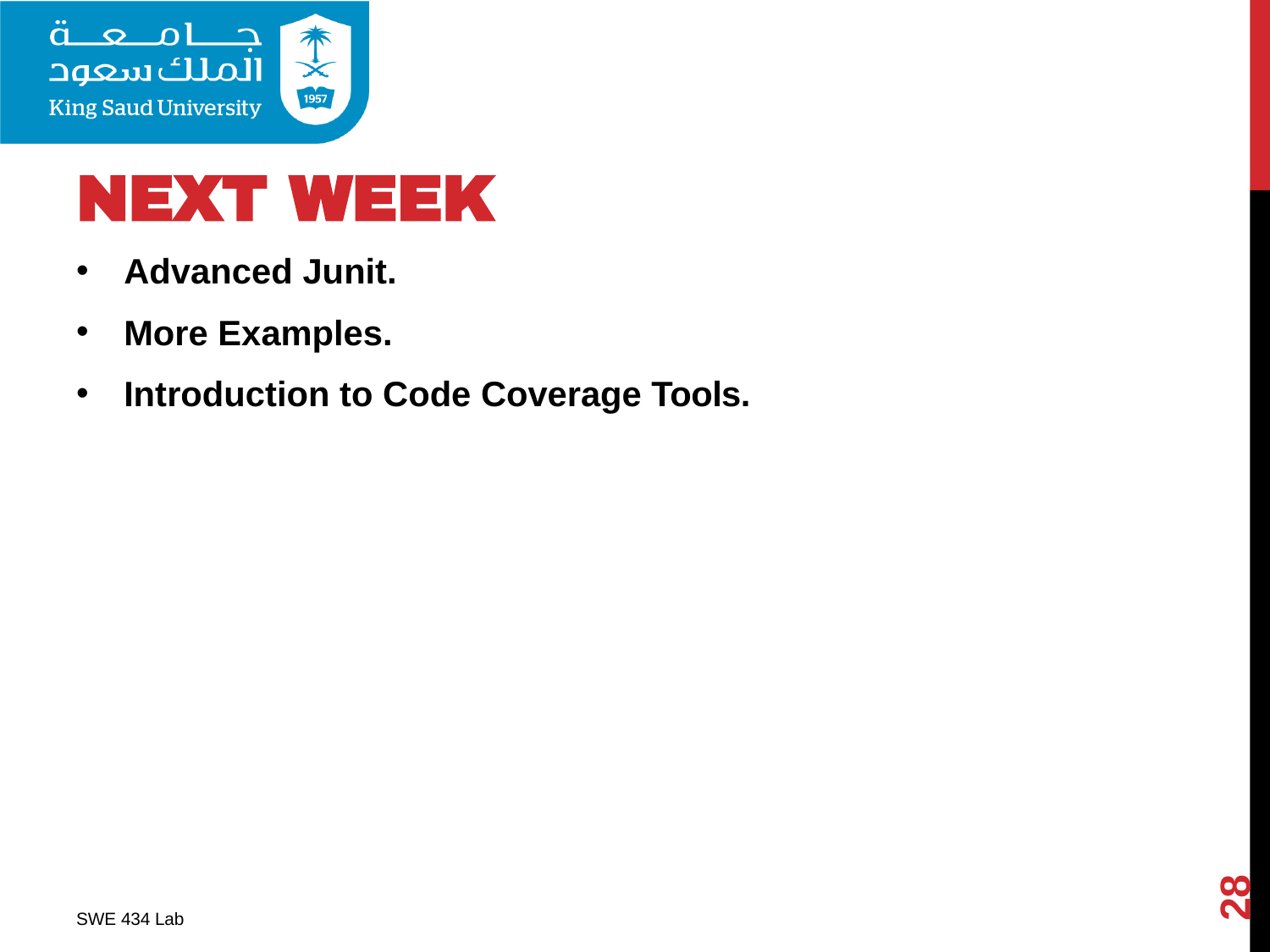

# NEXT WEEK
Advanced Junit.
More Examples.
Introduction to Code Coverage Tools.
28
SWE 434 Lab